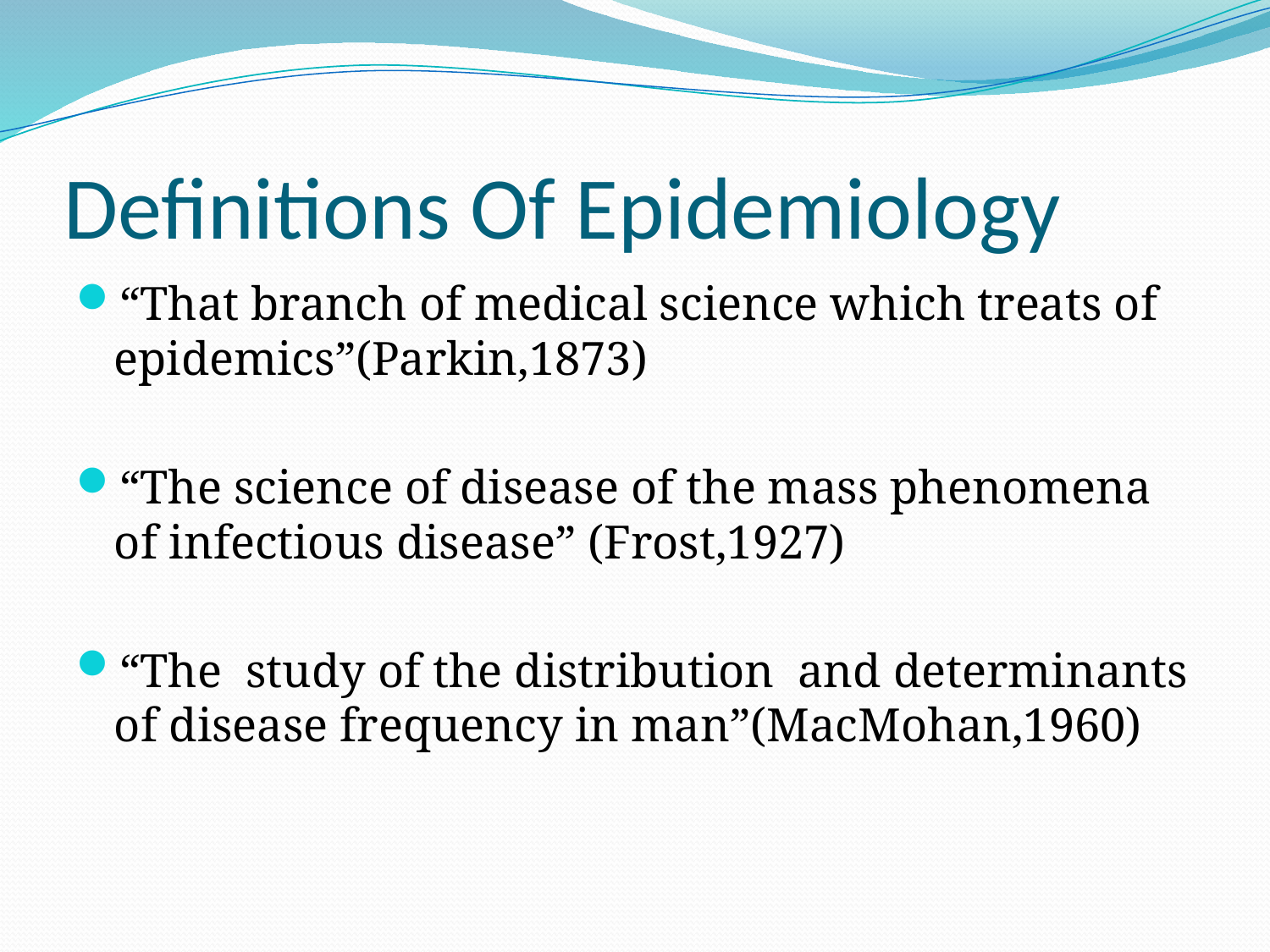

# Definitions Of Epidemiology
“That branch of medical science which treats of epidemics”(Parkin,1873)

“The science of disease of the mass phenomena of infectious disease” (Frost,1927)

“The  study of the distribution  and determinants of disease frequency in man”(MacMohan,1960)